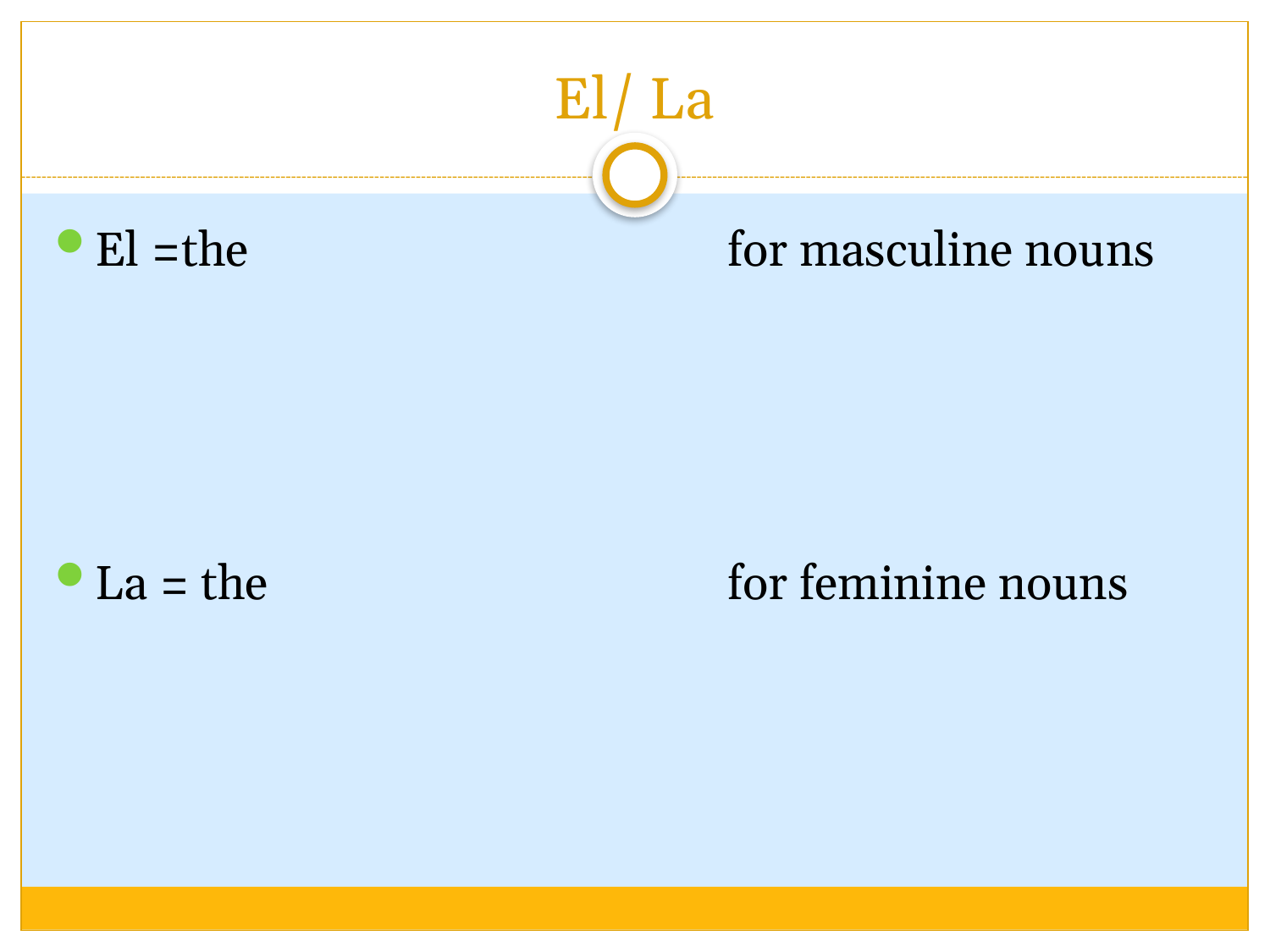

# El/ La
El =the				for masculine nouns

La = the 				for feminine nouns